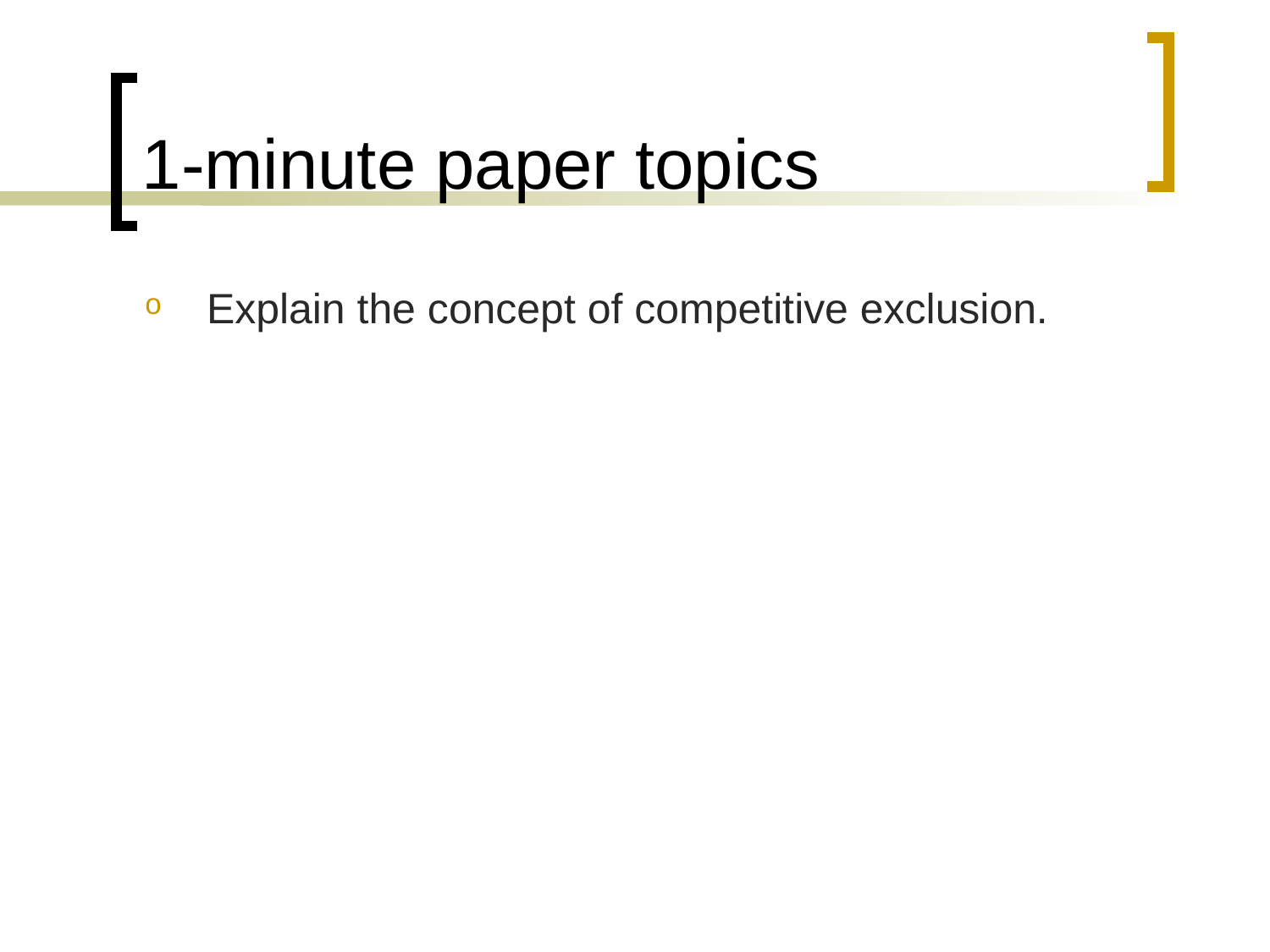

# 1-minute paper topics
Explain the concept of competitive exclusion.